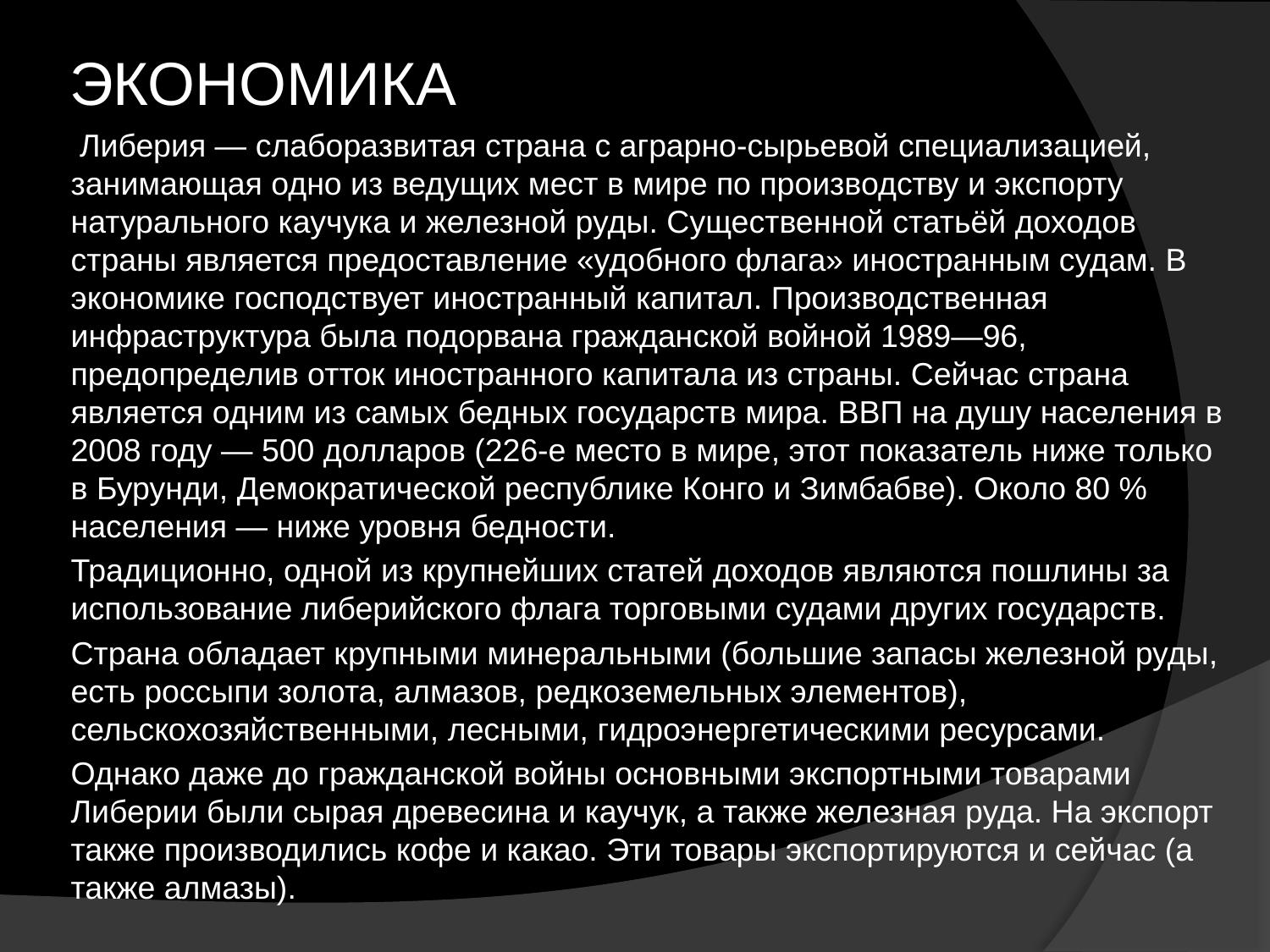

# ЭКОНОМИКА
       Либерия — слаборазвитая страна с аграрно-сырьевой специализацией, занимающая одно из ведущих мест в мире по производству и экспорту натурального каучука и железной руды. Существенной статьёй доходов страны является предоставление «удобного флага» иностранным судам. В экономике господствует иностранный капитал. Производственная инфраструктура была подорвана гражданской войной 1989—96, предопределив отток иностранного капитала из страны. Сейчас страна является одним из самых бедных государств мира. ВВП на душу населения в 2008 году — 500 долларов (226-е место в мире, этот показатель ниже только в Бурунди, Демократической республике Конго и Зимбабве). Около 80 % населения — ниже уровня бедности.
      Традиционно, одной из крупнейших статей доходов являются пошлины за использование либерийского флага торговыми судами других государств.
      Страна обладает крупными минеральными (большие запасы железной руды, есть россыпи золота, алмазов, редкоземельных элементов), сельскохозяйственными, лесными, гидроэнергетическими ресурсами.
      Однако даже до гражданской войны основными экспортными товарами Либерии были сырая древесина и каучук, а также железная руда. На экспорт также производились кофе и какао. Эти товары экспортируются и сейчас (а также алмазы).